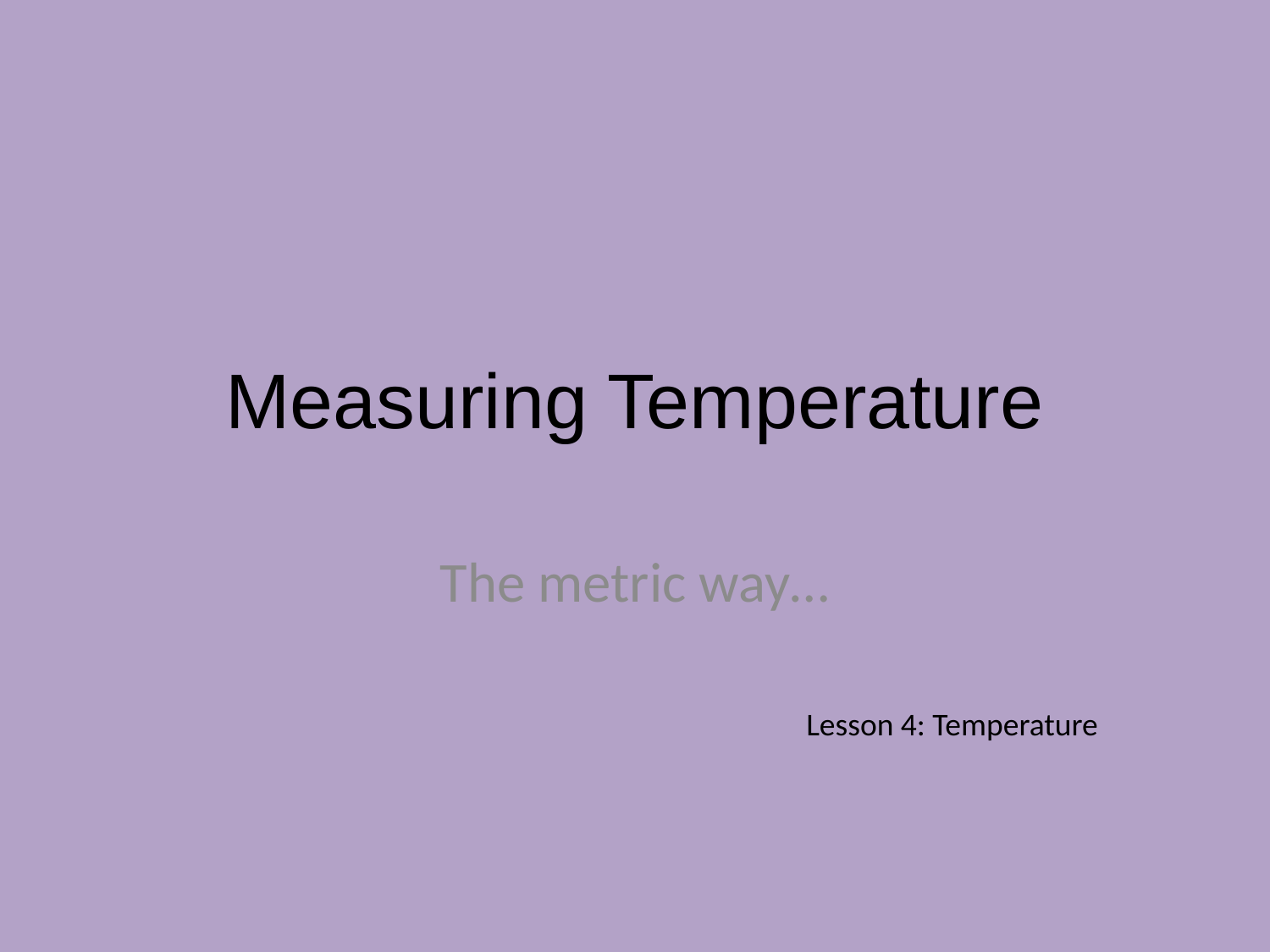

# Measuring Temperature
The metric way…
Lesson 4: Temperature